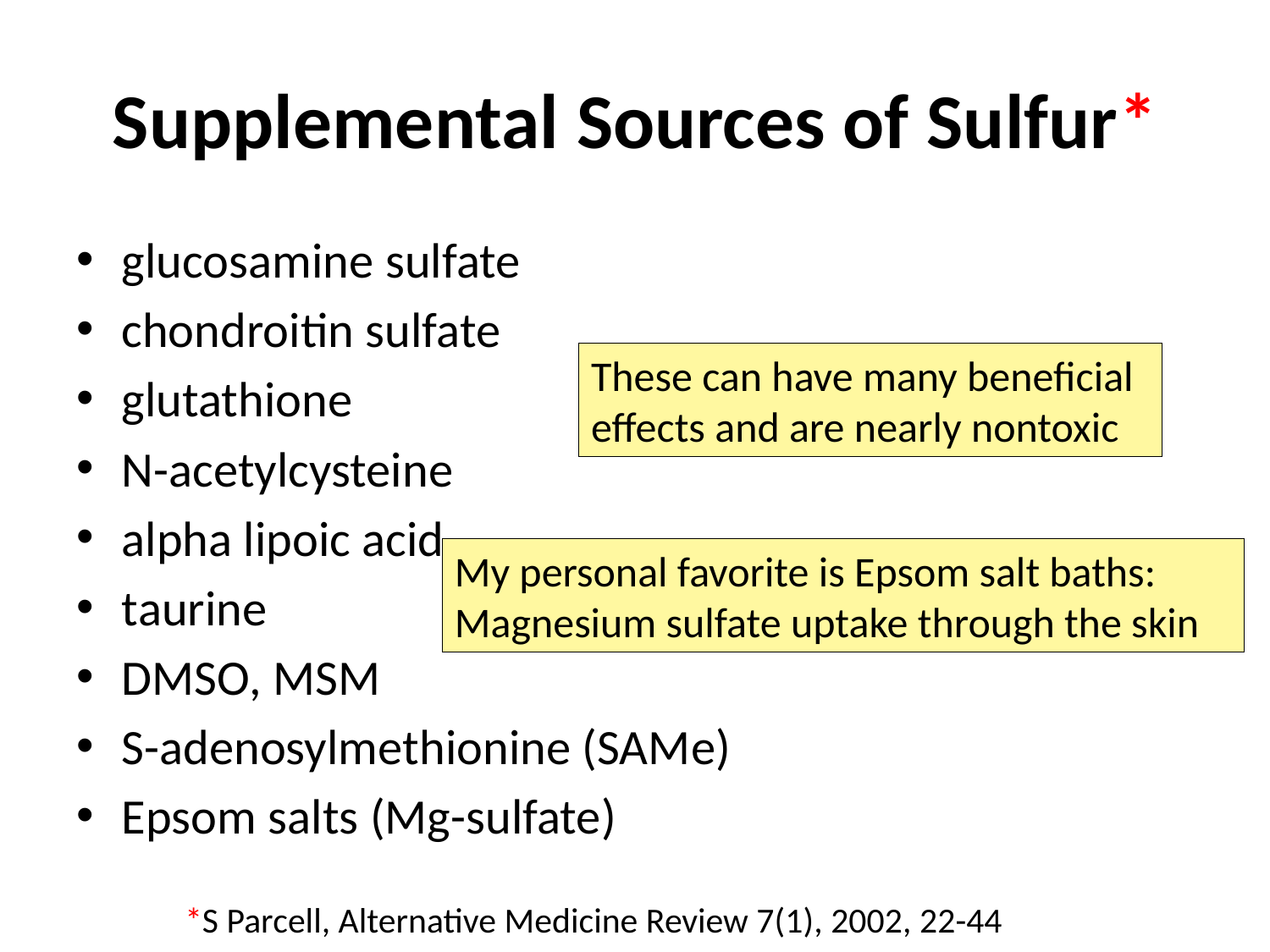

# Supplemental Sources of Sulfur*
glucosamine sulfate
chondroitin sulfate
glutathione
N-acetylcysteine
alpha lipoic acid
taurine
DMSO, MSM
S-adenosylmethionine (SAMe)
Epsom salts (Mg-sulfate)
These can have many beneficial effects and are nearly nontoxic
My personal favorite is Epsom salt baths:
Magnesium sulfate uptake through the skin
*S Parcell, Alternative Medicine Review 7(1), 2002, 22-44